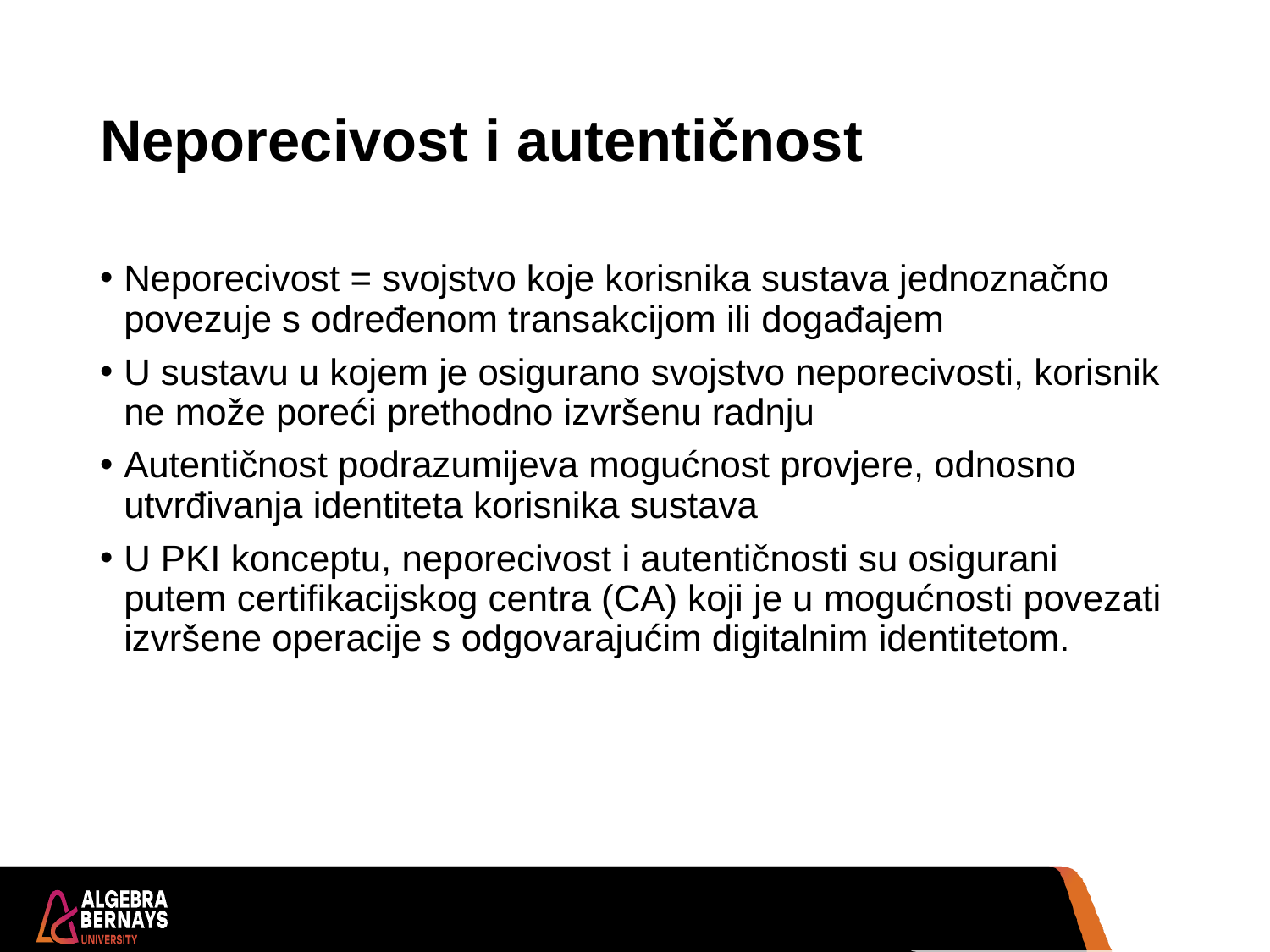

# Neporecivost i autentičnost
Neporecivost = svojstvo koje korisnika sustava jednoznačno povezuje s određenom transakcijom ili događajem
U sustavu u kojem je osigurano svojstvo neporecivosti, korisnik ne može poreći prethodno izvršenu radnju
Autentičnost podrazumijeva mogućnost provjere, odnosno utvrđivanja identiteta korisnika sustava
U PKI konceptu, neporecivost i autentičnosti su osigurani putem certifikacijskog centra (CA) koji je u mogućnosti povezati izvršene operacije s odgovarajućim digitalnim identitetom.